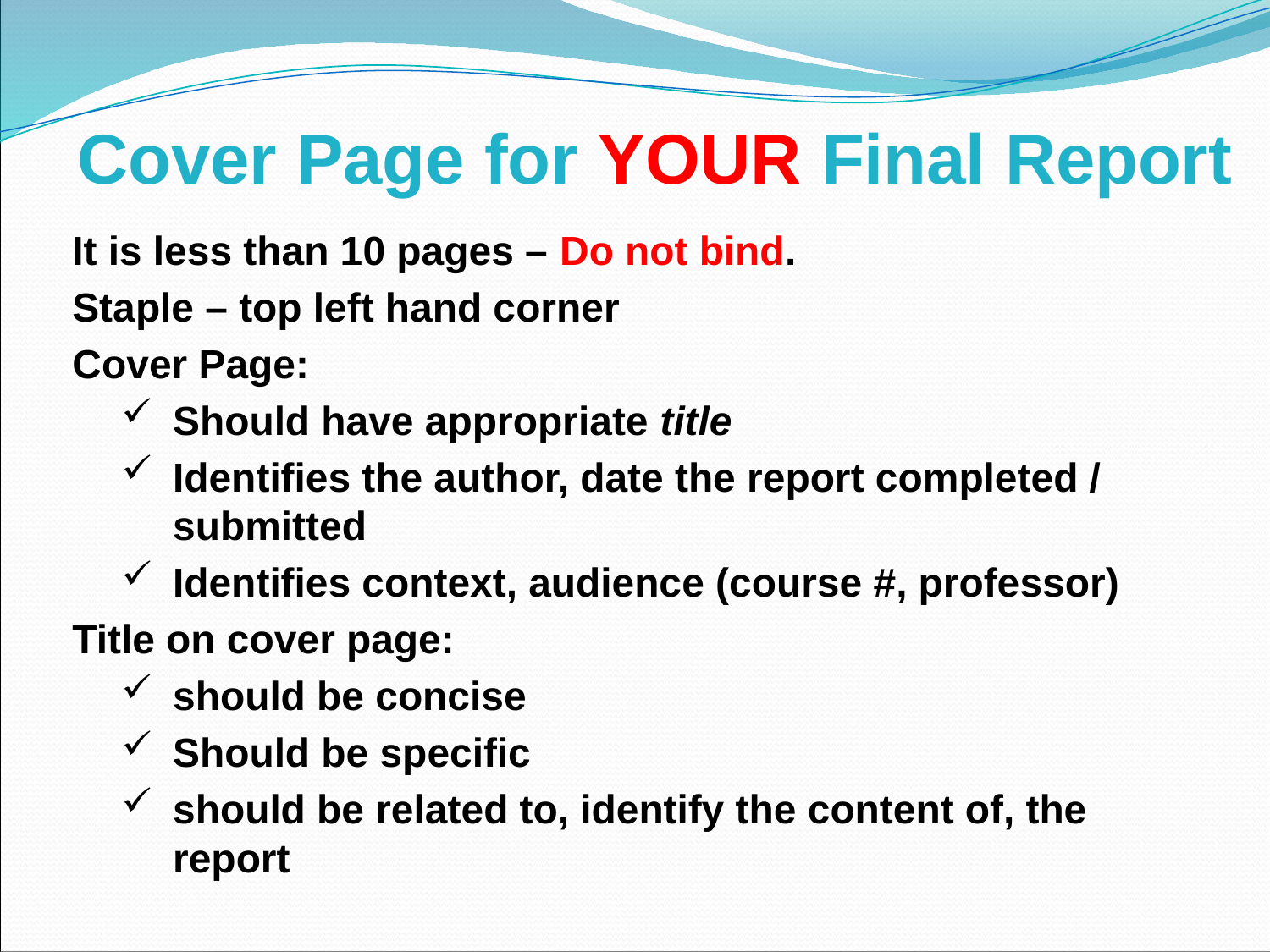

# Cover Page for YOUR Final Report
It is less than 10 pages – Do not bind.
Staple – top left hand corner
Cover Page:
Should have appropriate title
Identifies the author, date the report completed / submitted
Identifies context, audience (course #, professor)
Title on cover page:
should be concise
Should be specific
should be related to, identify the content of, the report